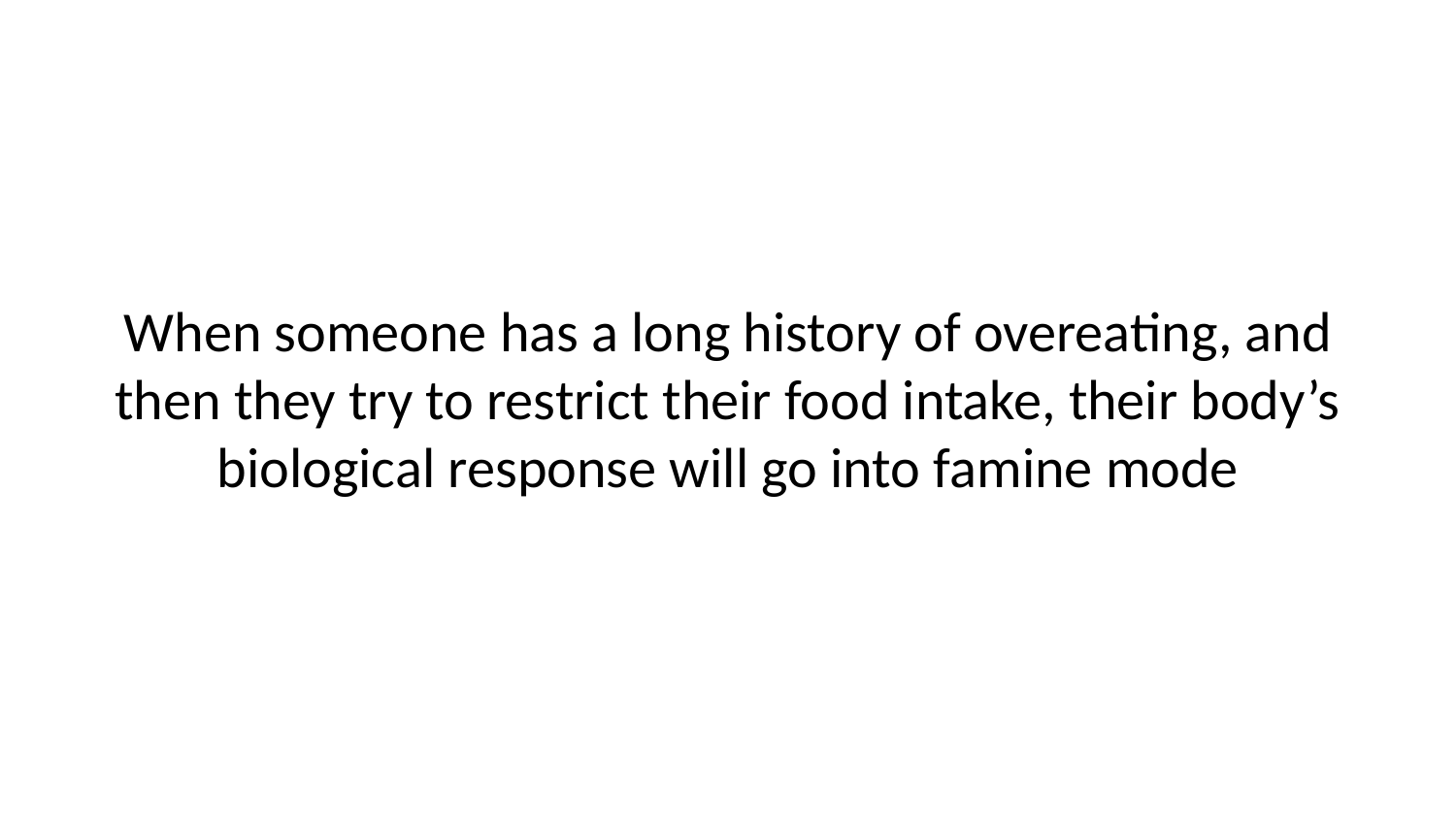

When someone has a long history of overeating, and then they try to restrict their food intake, their body’s biological response will go into famine mode